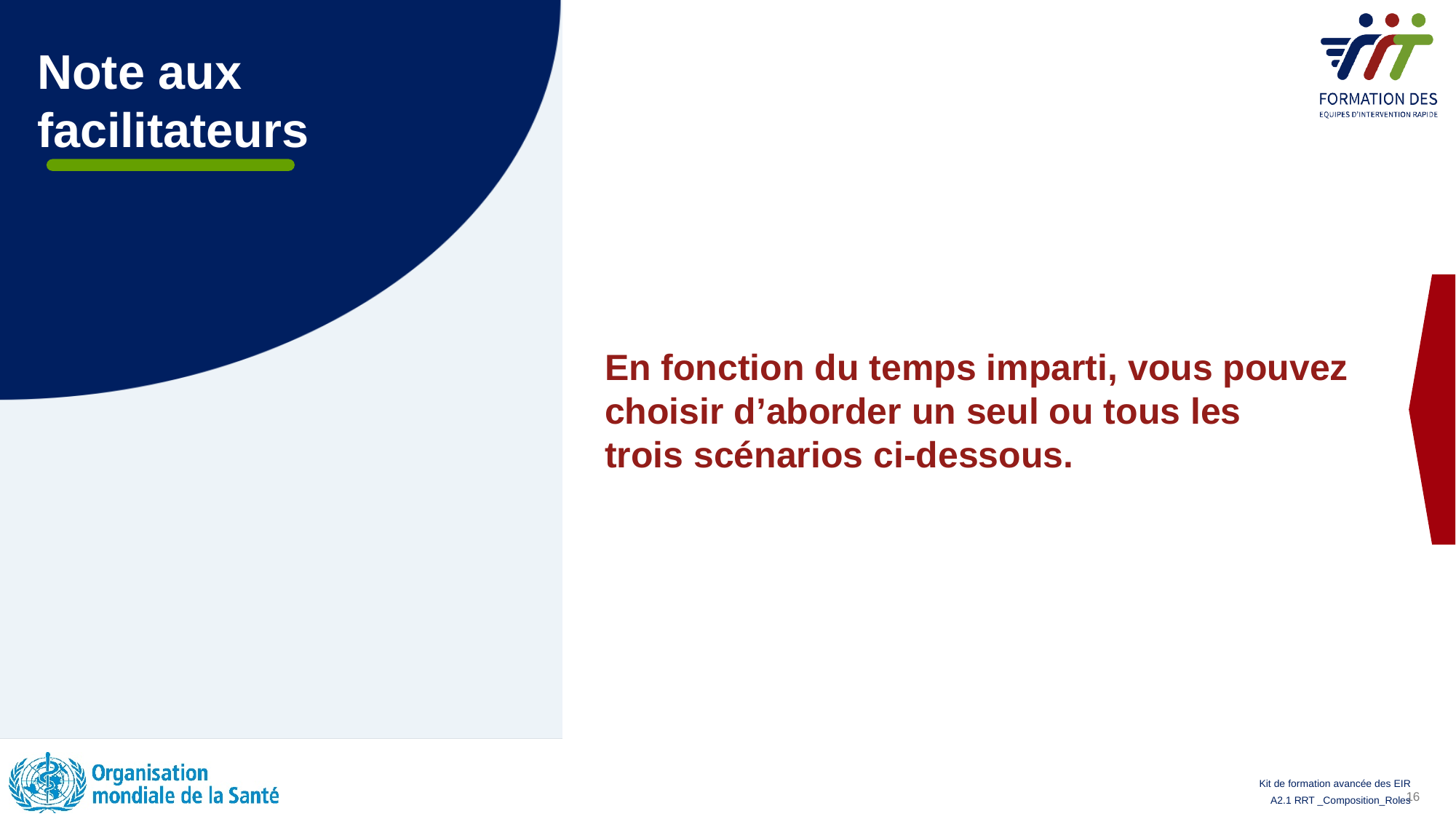

# Note aux facilitateurs
En fonction du temps imparti, vous pouvez choisir d’aborder un seul ou tous les trois scénarios ci-dessous.